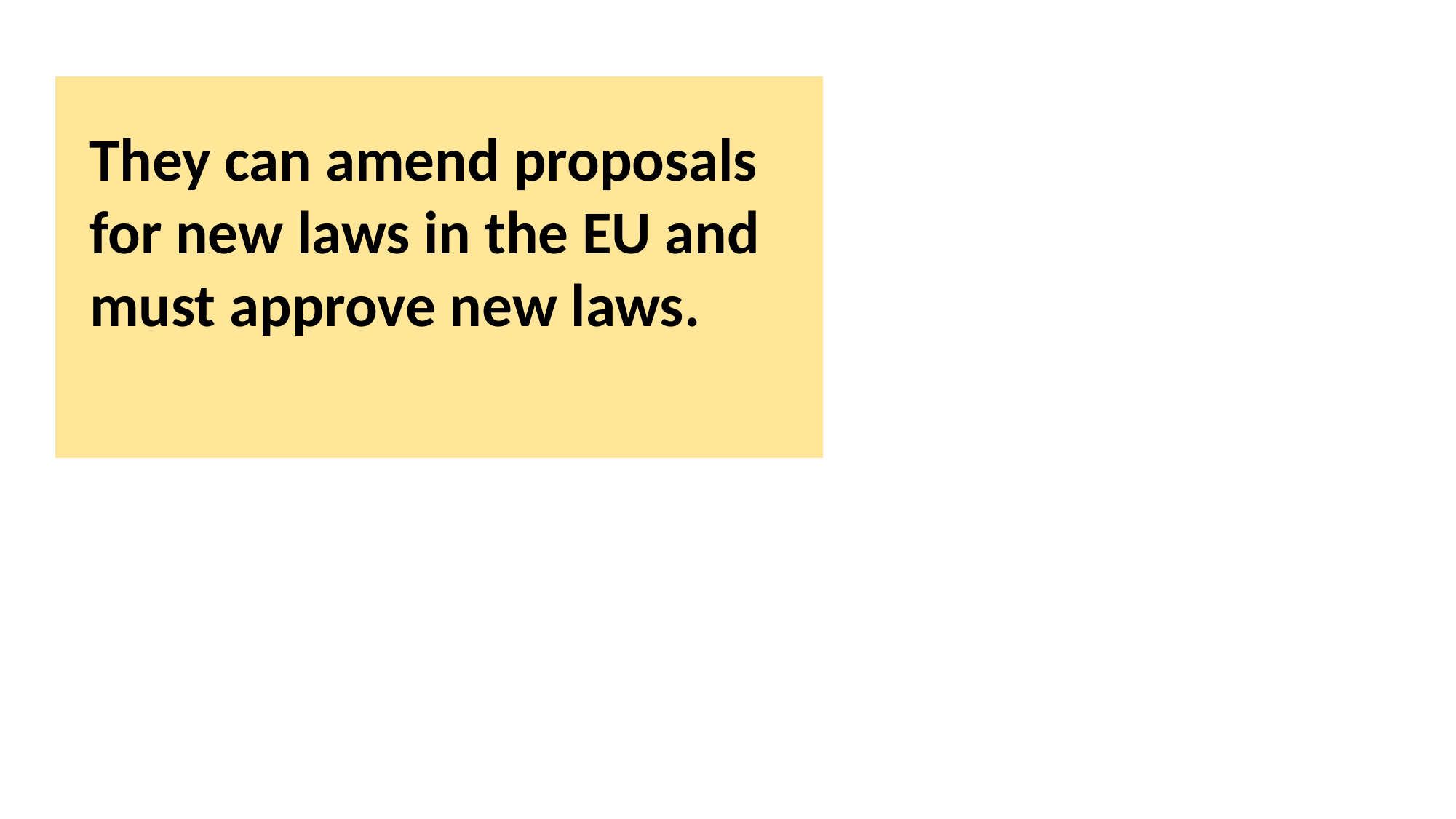

They can amend proposals for new laws in the EU and must approve new laws.